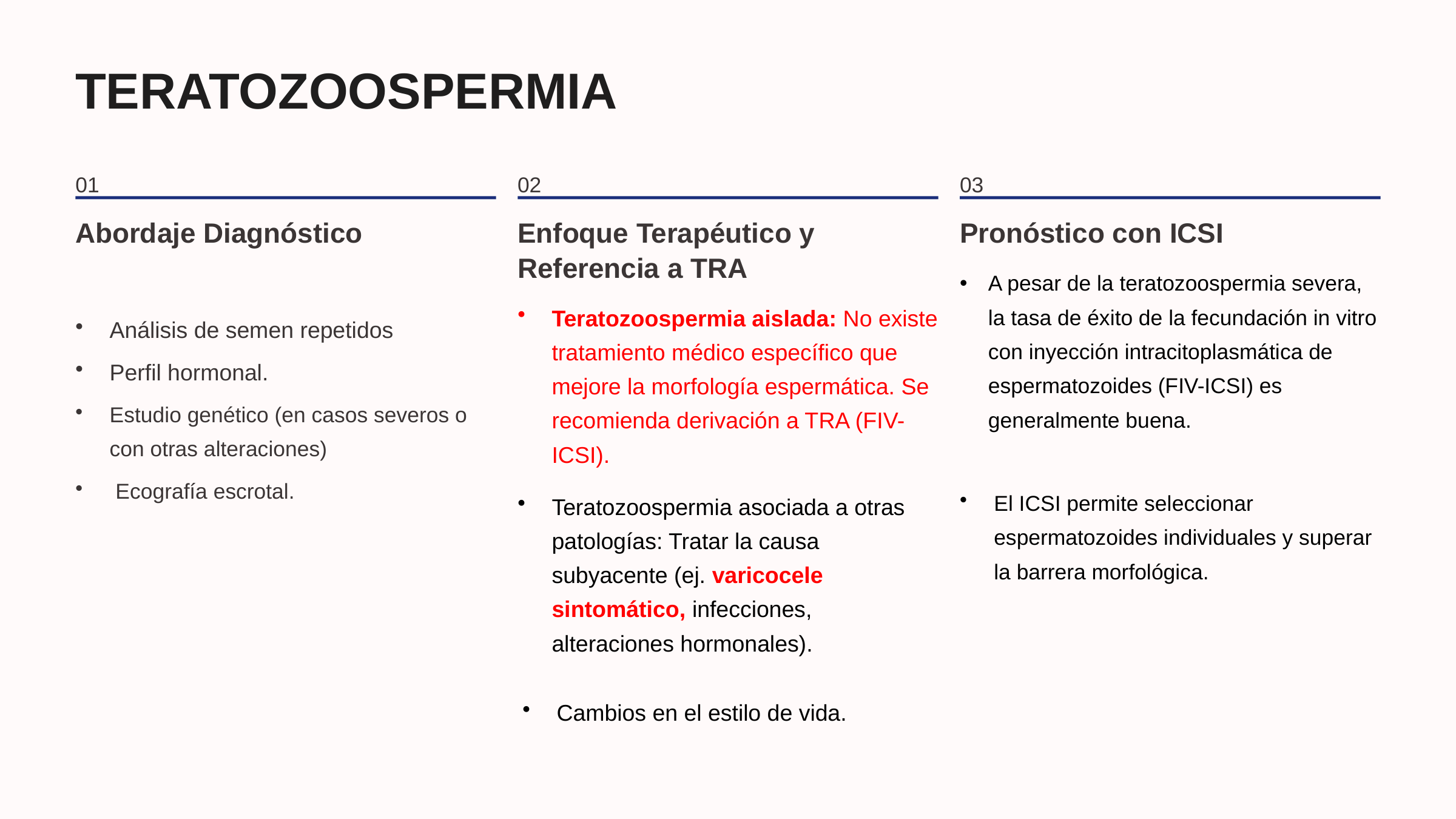

TERATOZOOSPERMIA
01
02
03

Abordaje Diagnóstico
Enfoque Terapéutico y Referencia a TRA
Pronóstico con ICSI

A pesar de la teratozoospermia severa, la tasa de éxito de la fecundación in vitro con inyección intracitoplasmática de espermatozoides (FIV-ICSI) es generalmente buena.
Teratozoospermia aislada: No existe tratamiento médico específico que mejore la morfología espermática. Se recomienda derivación a TRA (FIV-ICSI).
Análisis de semen repetidos
Perfil hormonal.
Estudio genético (en casos severos o con otras alteraciones)
 Ecografía escrotal.
El ICSI permite seleccionar espermatozoides individuales y superar la barrera morfológica.

Teratozoospermia asociada a otras patologías: Tratar la causa subyacente (ej. varicocele sintomático, infecciones, alteraciones hormonales).
Cambios en el estilo de vida.